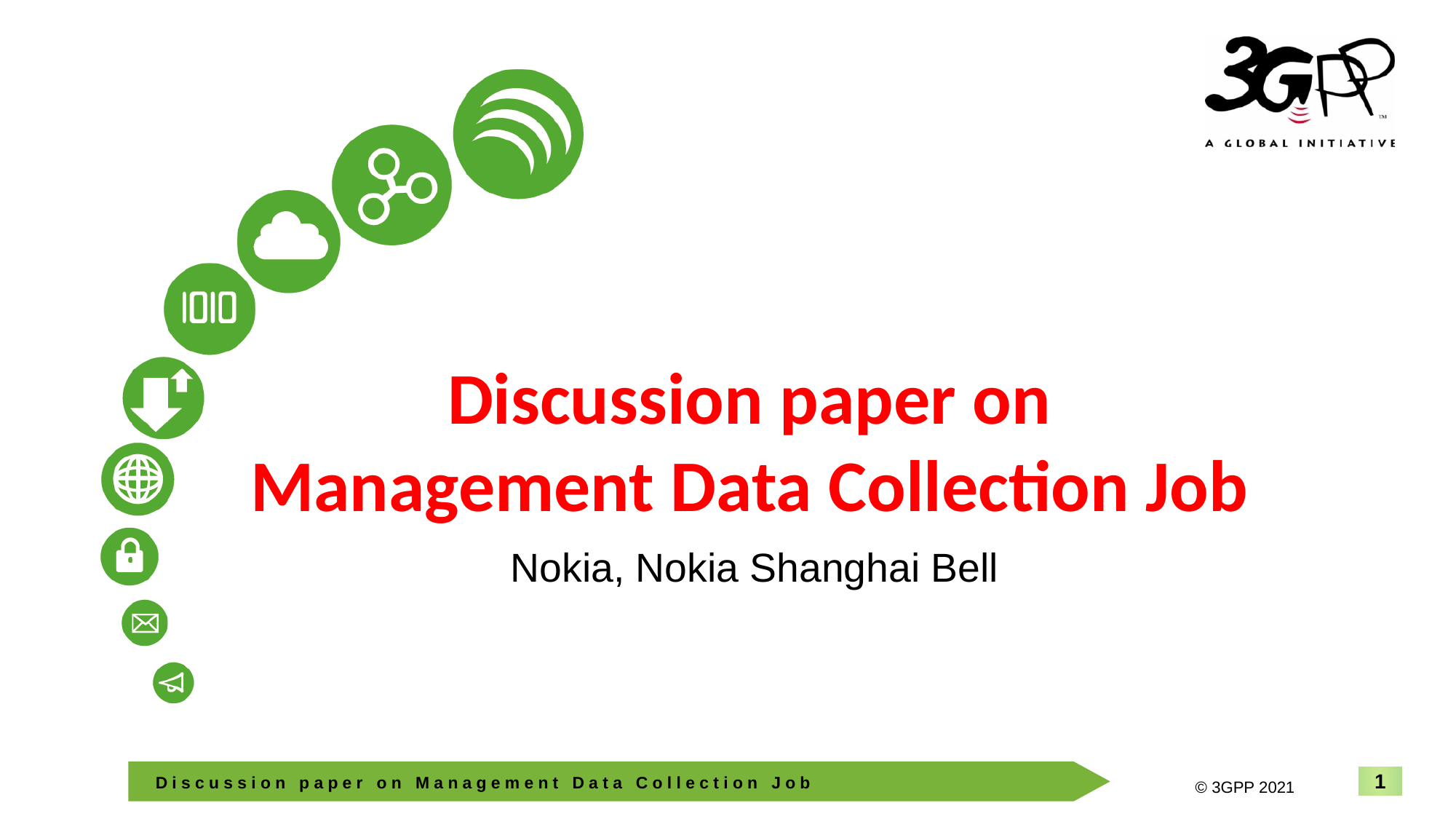

# Discussion paper on Management Data Collection Job
Nokia, Nokia Shanghai Bell